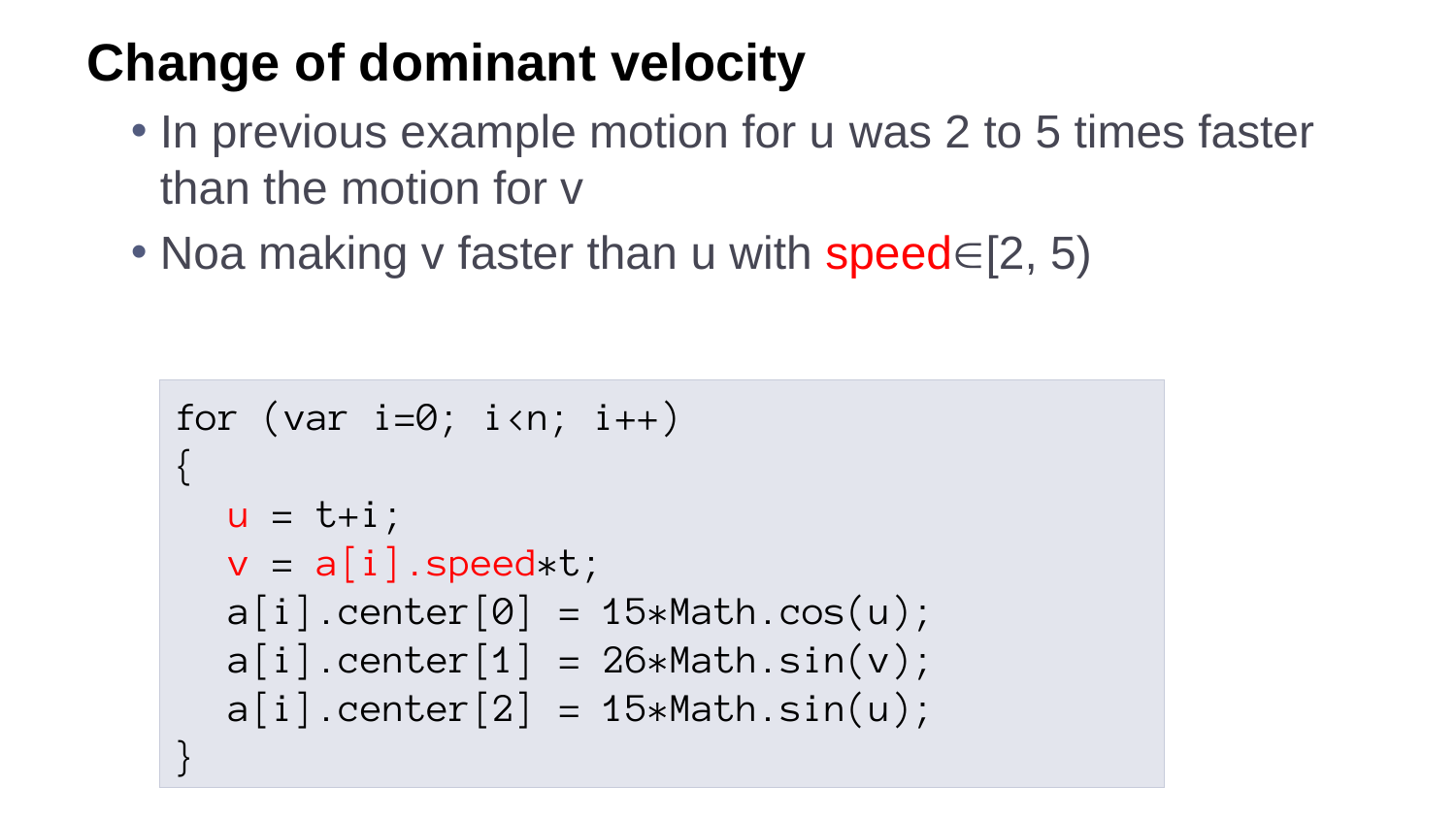

Change of dominant velocity
In previous example motion for u was 2 to 5 times faster than the motion for v
Noa making v faster than u with speed∈[2, 5)
for (var i=0; i<n; i++)
{
	u = t+i;
	v = a[i].speed*t;
	a[i].center[0] = 15*Math.cos(u);
	a[i].center[1] = 26*Math.sin(v);
	a[i].center[2] = 15*Math.sin(u);
}